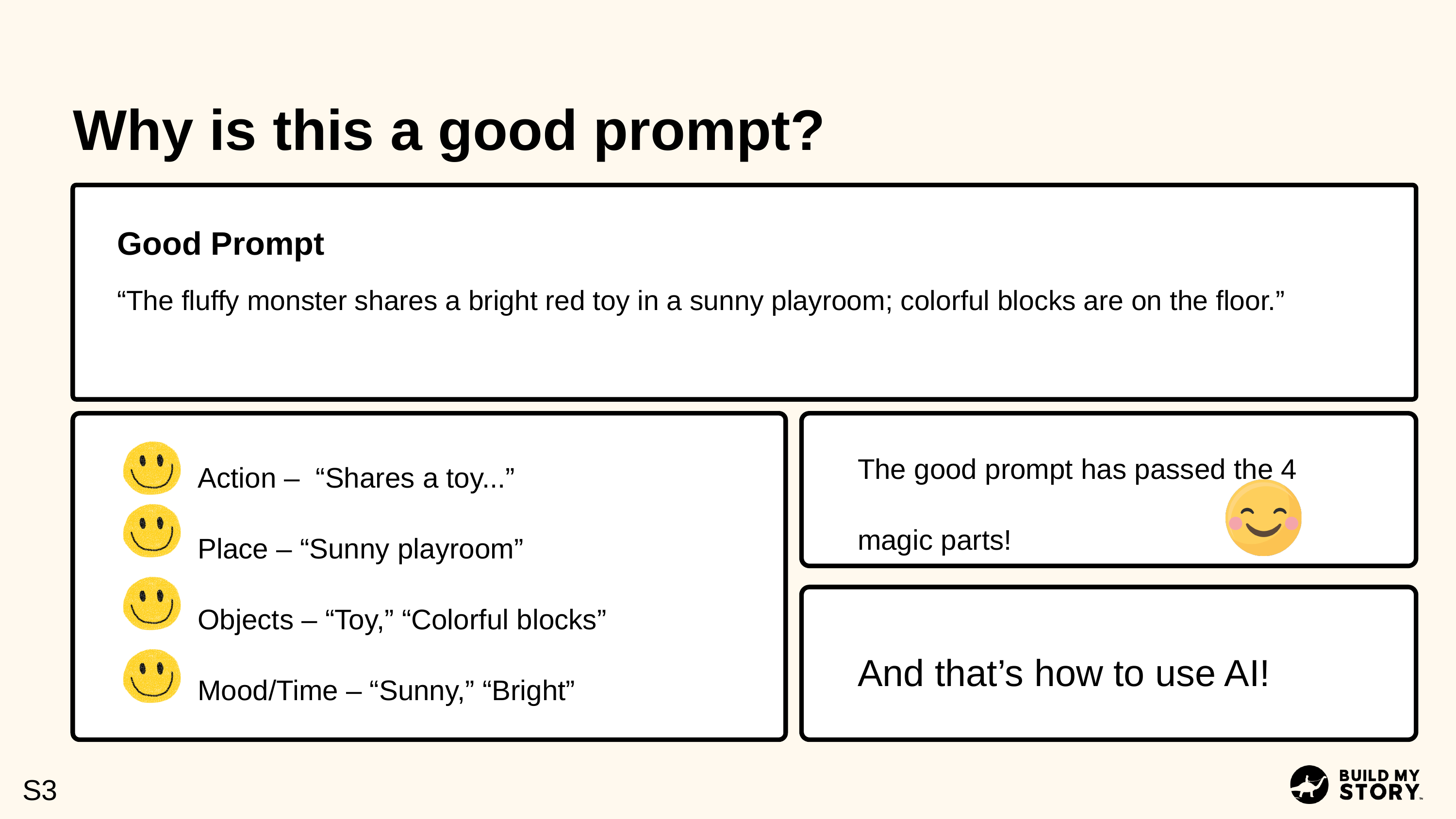

Why is this a good prompt?
Good Prompt

“The fluffy monster shares a bright red toy in a sunny playroom; colorful blocks are on the floor.”

The good prompt has passed the 4 magic parts!
Action –  “Shares a toy...”
Place – “Sunny playroom”
Objects – “Toy,” “Colorful blocks”
Mood/Time – “Sunny,” “Bright”

And that’s how to use AI!

S3